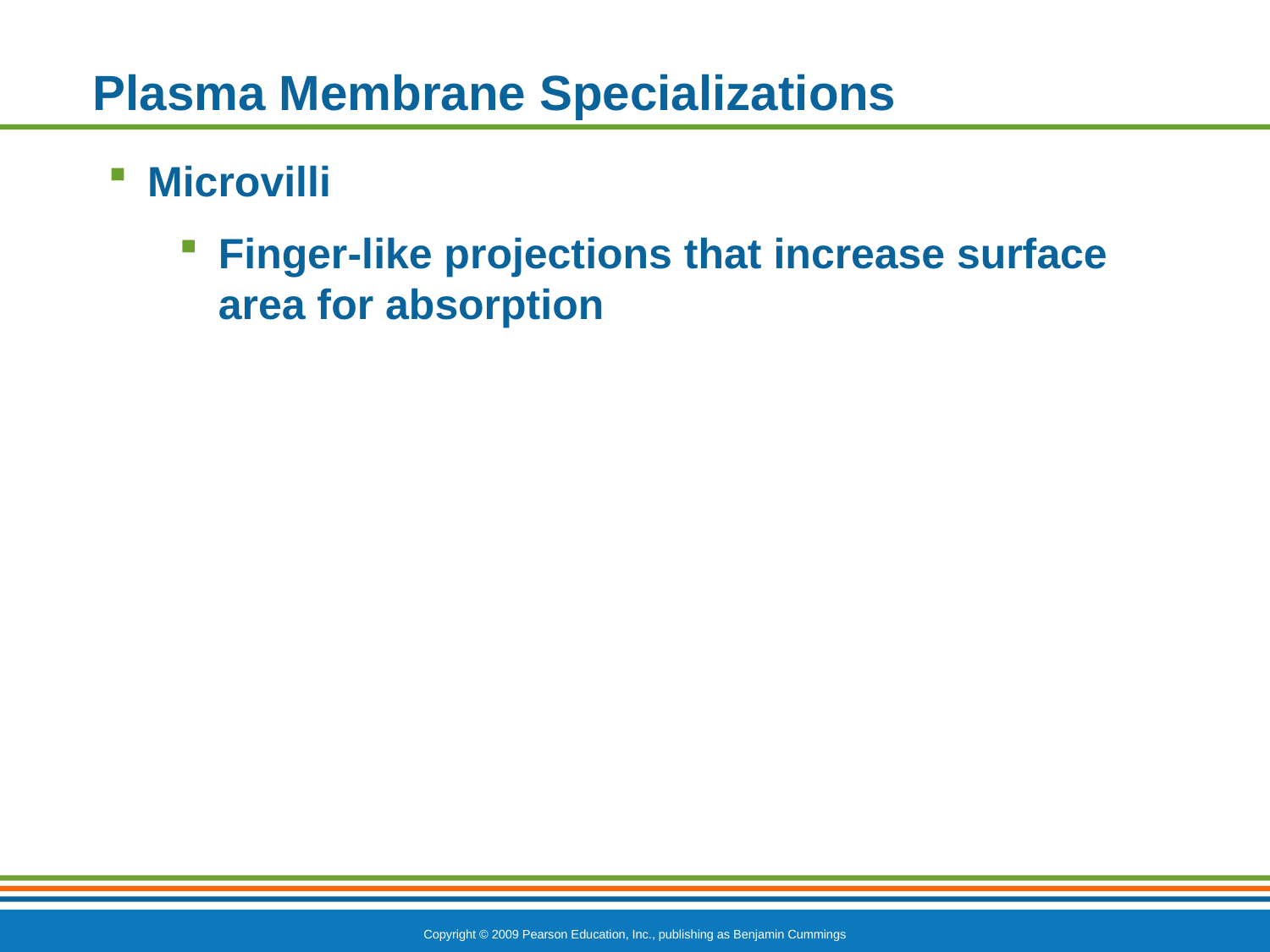

# Plasma Membrane Specializations
Microvilli
Finger-like projections that increase surface area for absorption